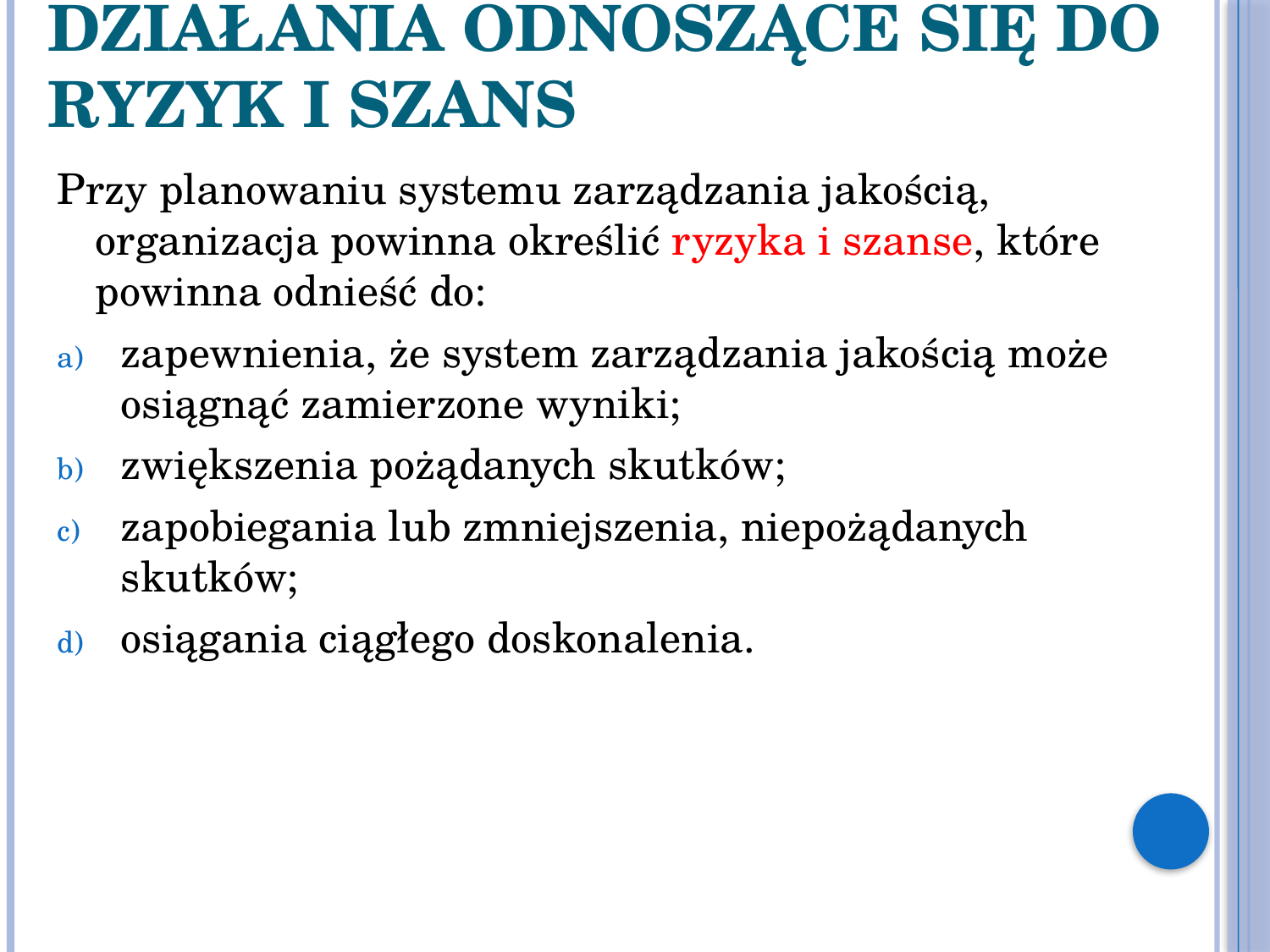

# Działania odnoszące się do ryzyk i szans
Przy planowaniu systemu zarządzania jakością, organizacja powinna określić ryzyka i szanse, które powinna odnieść do:
zapewnienia, że system zarządzania jakością może osiągnąć zamierzone wyniki;
zwiększenia pożądanych skutków;
zapobiegania lub zmniejszenia, niepożądanych skutków;
osiągania ciągłego doskonalenia.